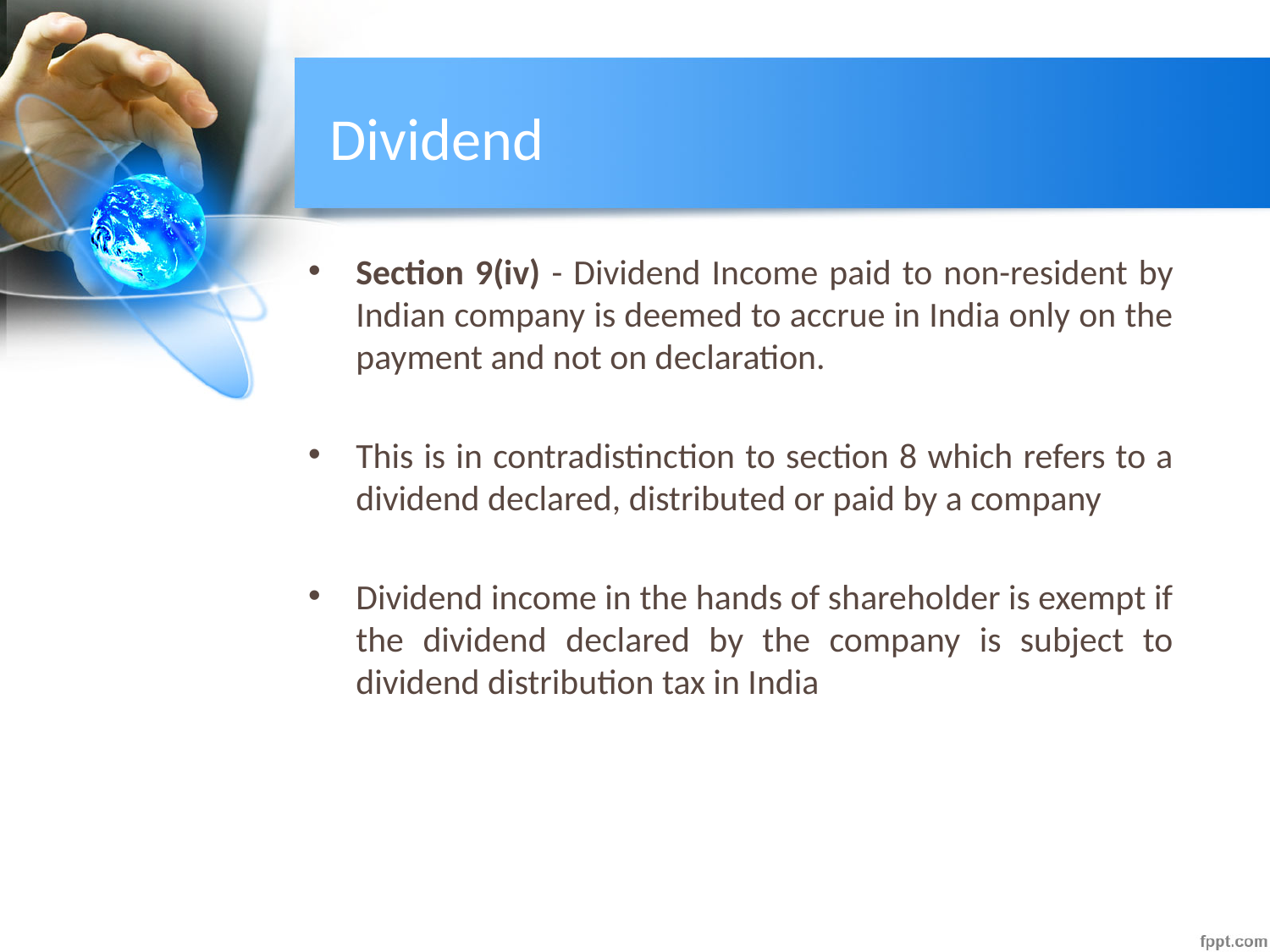

# Dividend
Section 9(iv) - Dividend Income paid to non-resident by Indian company is deemed to accrue in India only on the payment and not on declaration.

This is in contradistinction to section 8 which refers to a dividend declared, distributed or paid by a company

Dividend income in the hands of shareholder is exempt if the dividend declared by the company is subject to dividend distribution tax in India